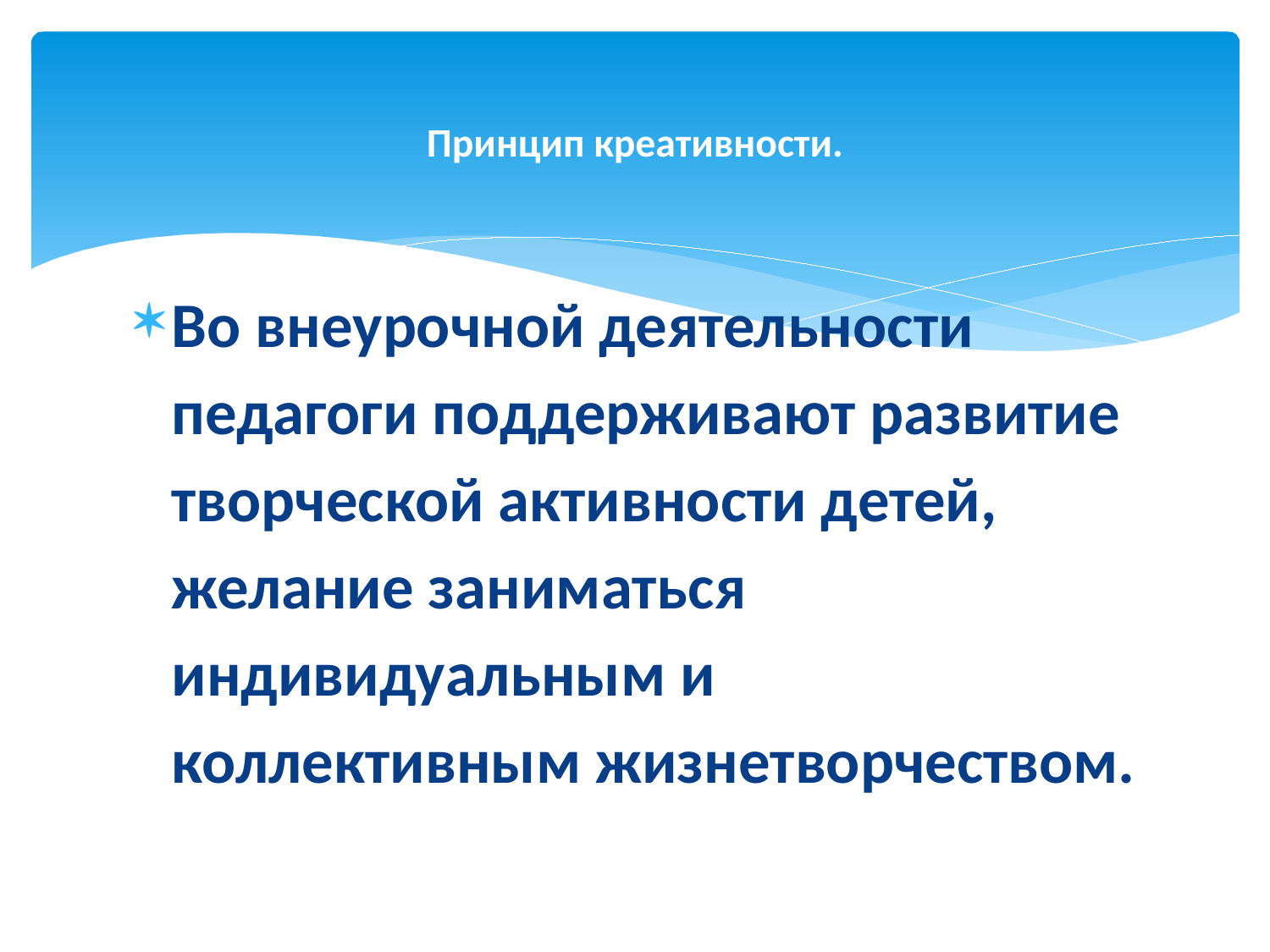

# Принцип креативности.
Во внеурочной деятельности педагоги поддерживают развитие творческой активности детей, желание заниматься индивидуальным и коллективным жизнетворчеством.